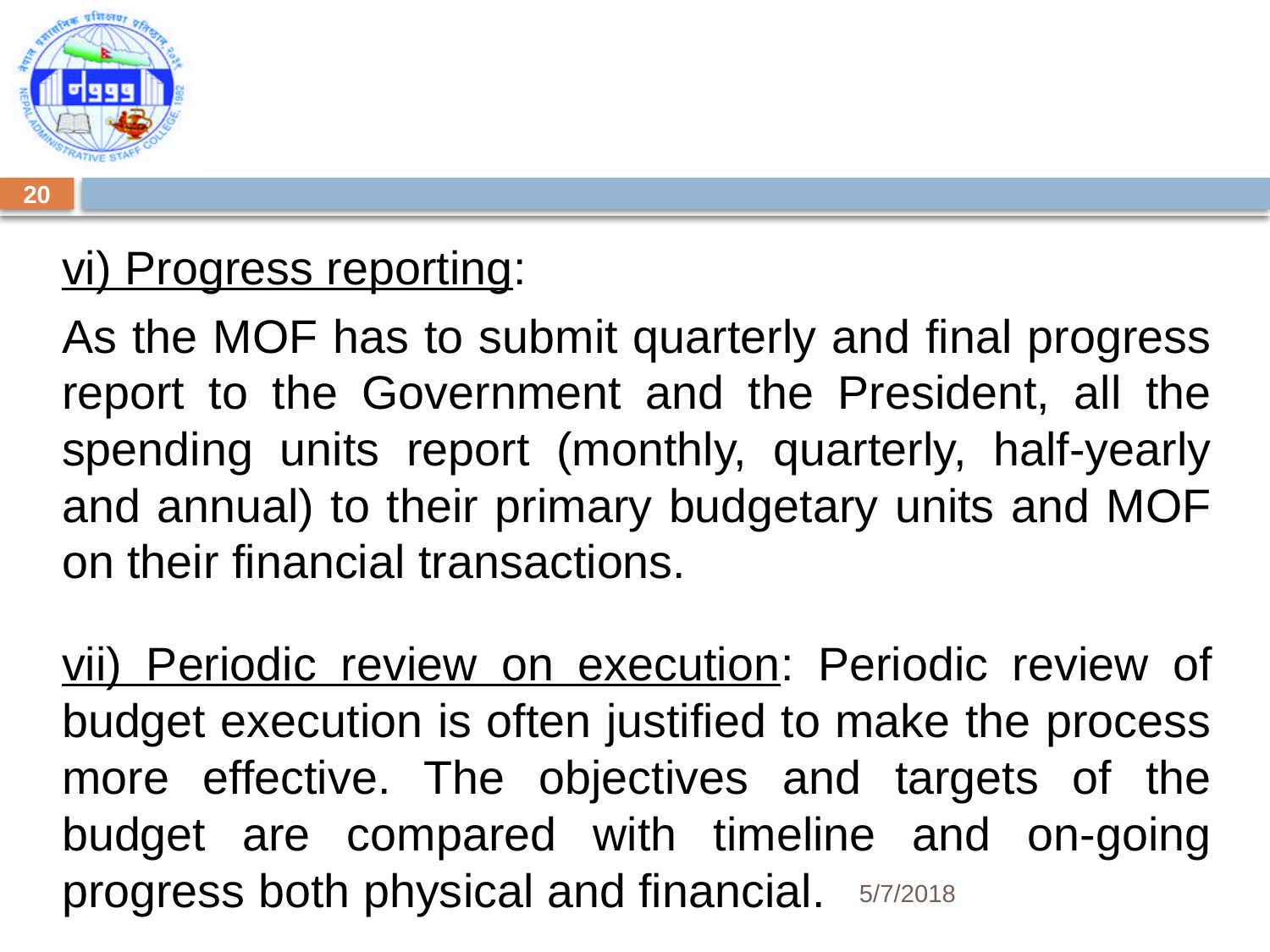

20
vi) Progress reporting:
As the MOF has to submit quarterly and final progress report to the Government and the President, all the spending units report (monthly, quarterly, half-yearly and annual) to their primary budgetary units and MOF on their financial transactions.

vii) Periodic review on execution: Periodic review of budget execution is often justified to make the process more effective. The objectives and targets of the budget are compared with timeline and on-going progress both physical and financial.
5/7/2018